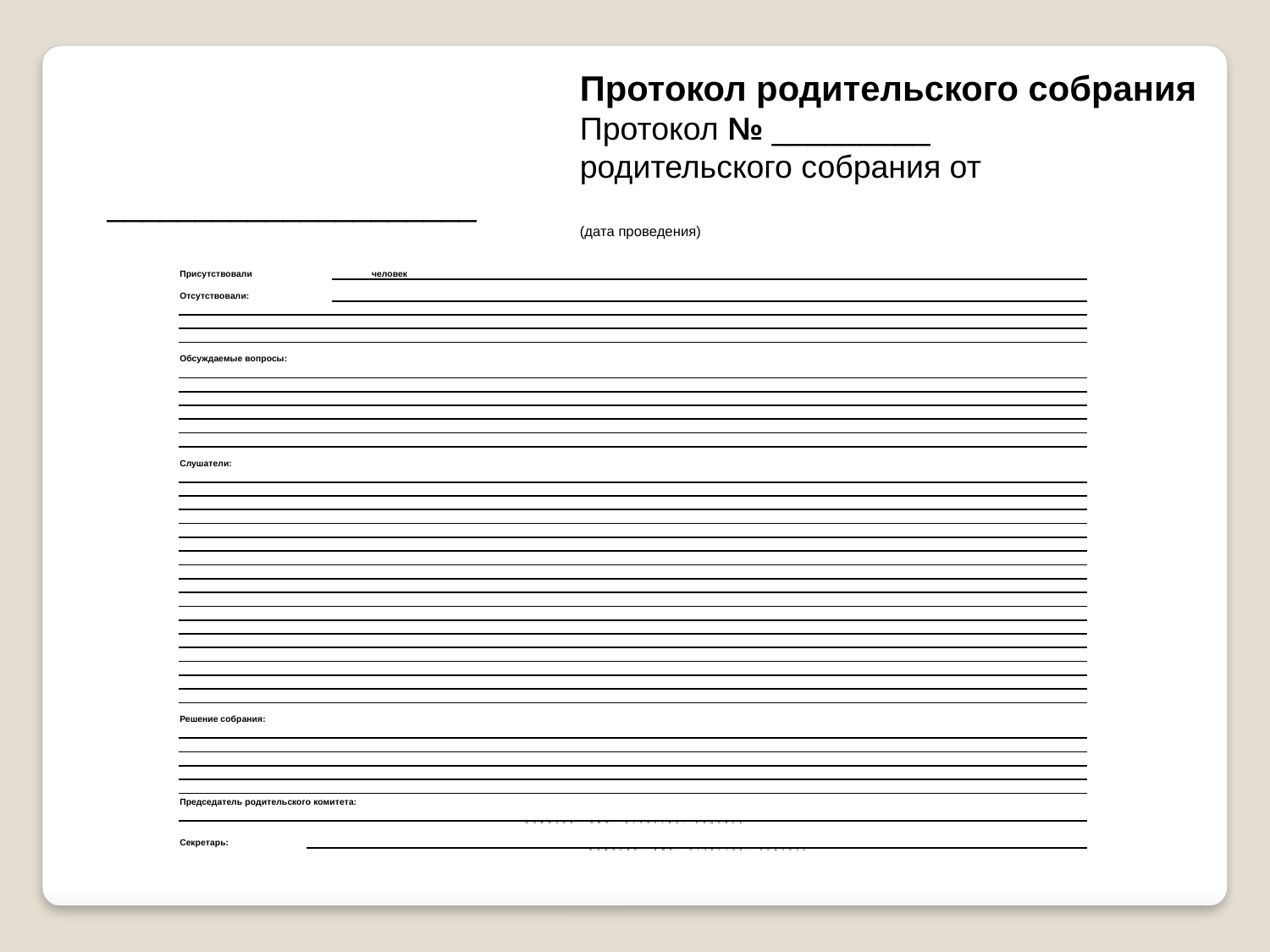

Протокол родительского собрания
Протокол № _________
родительского собрания от                             _____________________
(дата проведения)
| Присутствовали |  |  |  |  |  | человек |
| --- | --- | --- | --- | --- | --- | --- |
| Отсутствовали: |  |  |  |  |  |  |
|  |  |  |  |  |  |  |
|  |  |  |  |  |  |  |
|  |  |  |  |  |  |  |
| Обсуждаемые вопросы: |  |  |  |  |  |  |
|  |  |  |  |  |  |  |
|  |  |  |  |  |  |  |
|  |  |  |  |  |  |  |
|  |  |  |  |  |  |  |
|  |  |  |  |  |  |  |
|  |  |  |  |  |  |  |
| Слушатели: |  |  |  |  |  |  |
|  |  |  |  |  |  |  |
|  |  |  |  |  |  |  |
|  |  |  |  |  |  |  |
|  |  |  |  |  |  |  |
|  |  |  |  |  |  |  |
|  |  |  |  |  |  |  |
|  |  |  |  |  |  |  |
|  |  |  |  |  |  |  |
|  |  |  |  |  |  |  |
|  |  |  |  |  |  |  |
|  |  |  |  |  |  |  |
|  |  |  |  |  |  |  |
|  |  |  |  |  |  |  |
|  |  |  |  |  |  |  |
|  |  |  |  |  |  |  |
|  |  |  |  |  |  |  |
|  |  |  |  |  |  |  |
| Решение собрания: |  |  |  |  |  |  |
|  |  |  |  |  |  |  |
|  |  |  |  |  |  |  |
|  |  |  |  |  |  |  |
|  |  |  |  |  |  |  |
|  |  |  |  |  |  |  |
| Председатель родительского комитета: |  |  |  |  |  |  |
|  |  |  |  |  |  |  |
| Фамилия, имя, отчество, подпись |  |  |  |  |  |  |
| Секретарь: |  |  |  |  |  |  |
|  | Фамилия, имя, отчество, подпись |  |  |  |  |  |